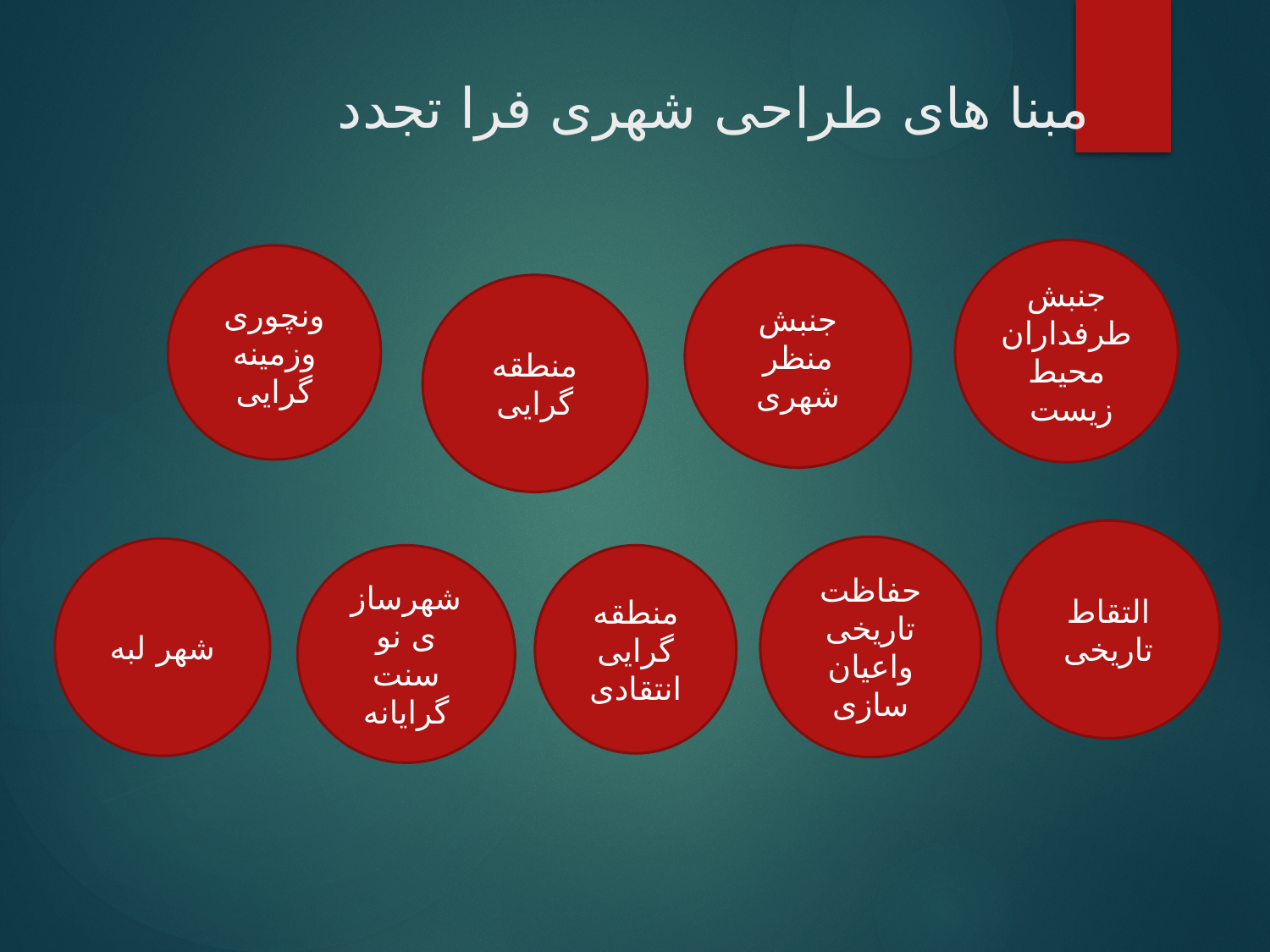

# مبنا های طراحی شهری فرا تجدد
جنبش طرفداران محیط زیست
ونچوری وزمینه گرایی
جنبش منظر شهری
منطقه گرایی
التقاط تاریخی
حفاظت تاریخی واعیان سازی
شهر لبه
شهرسازی نو سنت گرایانه
منطقه گرایی انتقادی